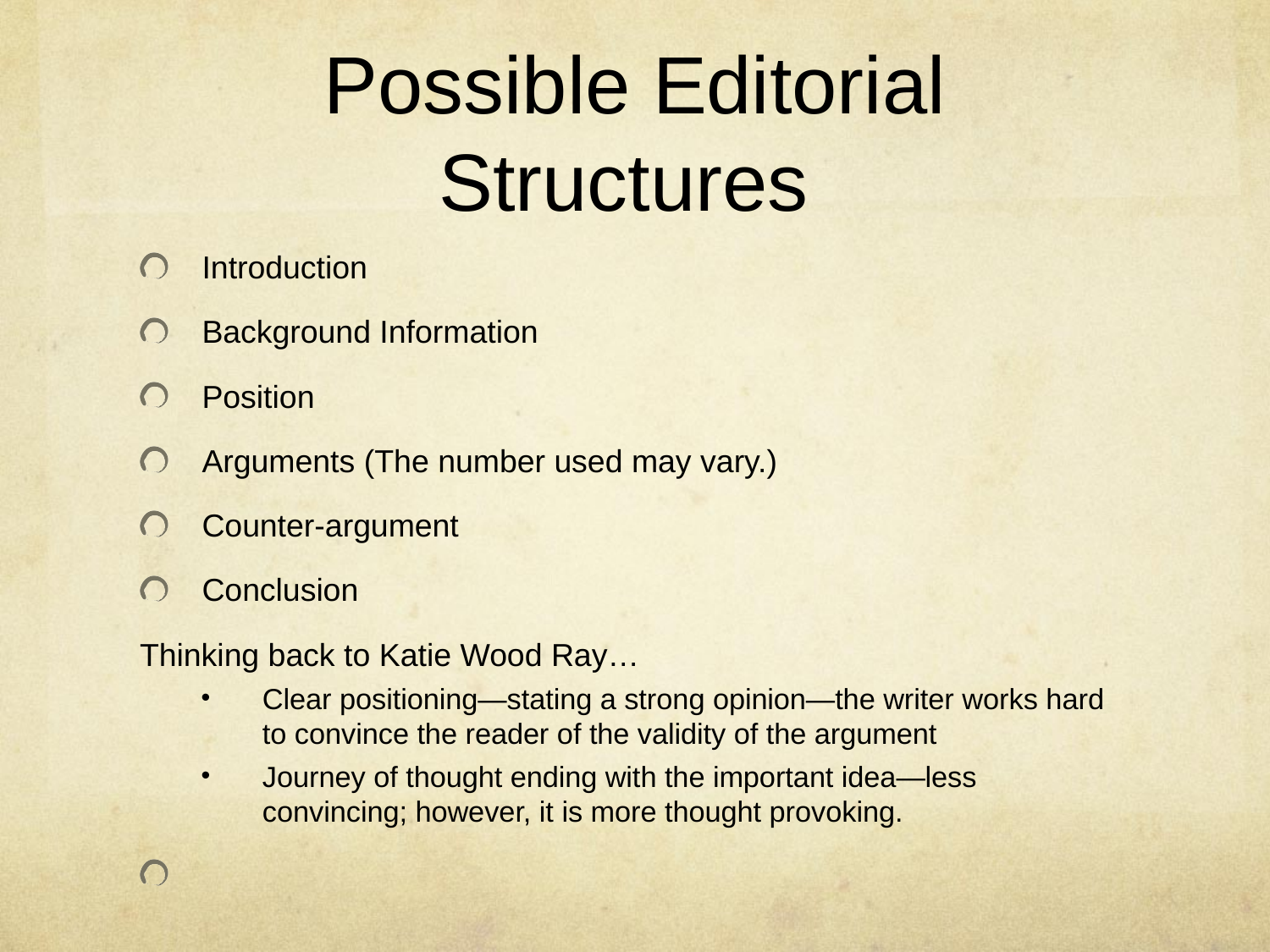

# Possible Editorial Structures
Introduction
Background Information
Position
Arguments (The number used may vary.)
Counter-argument
Conclusion
Thinking back to Katie Wood Ray…
Clear positioning—stating a strong opinion—the writer works hard to convince the reader of the validity of the argument
Journey of thought ending with the important idea—less convincing; however, it is more thought provoking.